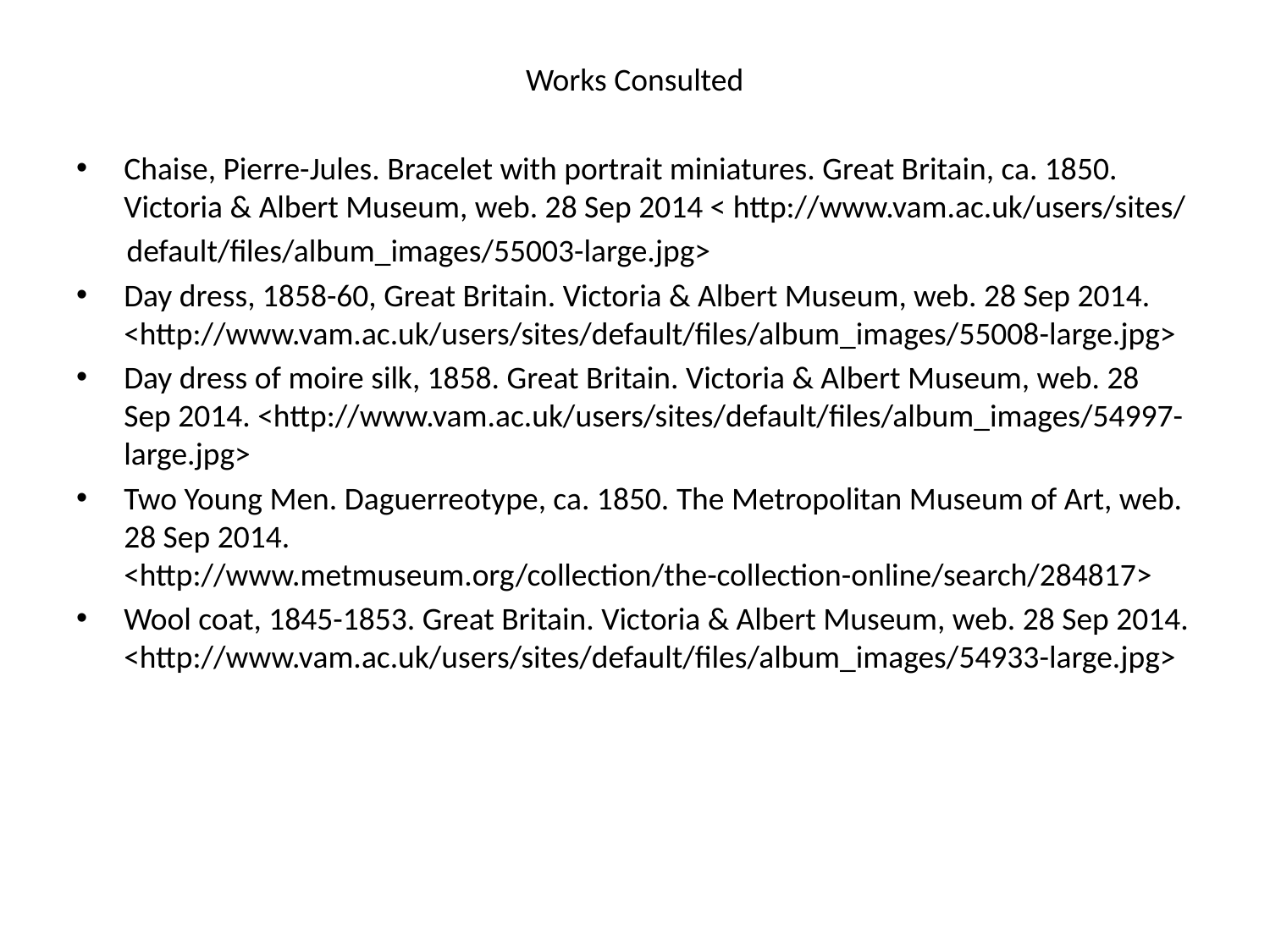

Works Consulted

Chaise, Pierre-Jules. Bracelet with portrait miniatures. Great Britain, ca. 1850. Victoria & Albert Museum, web. 28 Sep 2014 < http://www.vam.ac.uk/users/sites/
       default/files/album_images/55003-large.jpg>
Day dress, 1858-60, Great Britain. Victoria & Albert Museum, web. 28 Sep 2014. <http://www.vam.ac.uk/users/sites/default/files/album_images/55008-large.jpg>
Day dress of moire silk, 1858. Great Britain. Victoria & Albert Museum, web. 28 Sep 2014. <http://www.vam.ac.uk/users/sites/default/files/album_images/54997-large.jpg>
Two Young Men. Daguerreotype, ca. 1850. The Metropolitan Museum of Art, web. 28 Sep 2014. <http://www.metmuseum.org/collection/the-collection-online/search/284817>
Wool coat, 1845-1853. Great Britain. Victoria & Albert Museum, web. 28 Sep 2014. <http://www.vam.ac.uk/users/sites/default/files/album_images/54933-large.jpg>